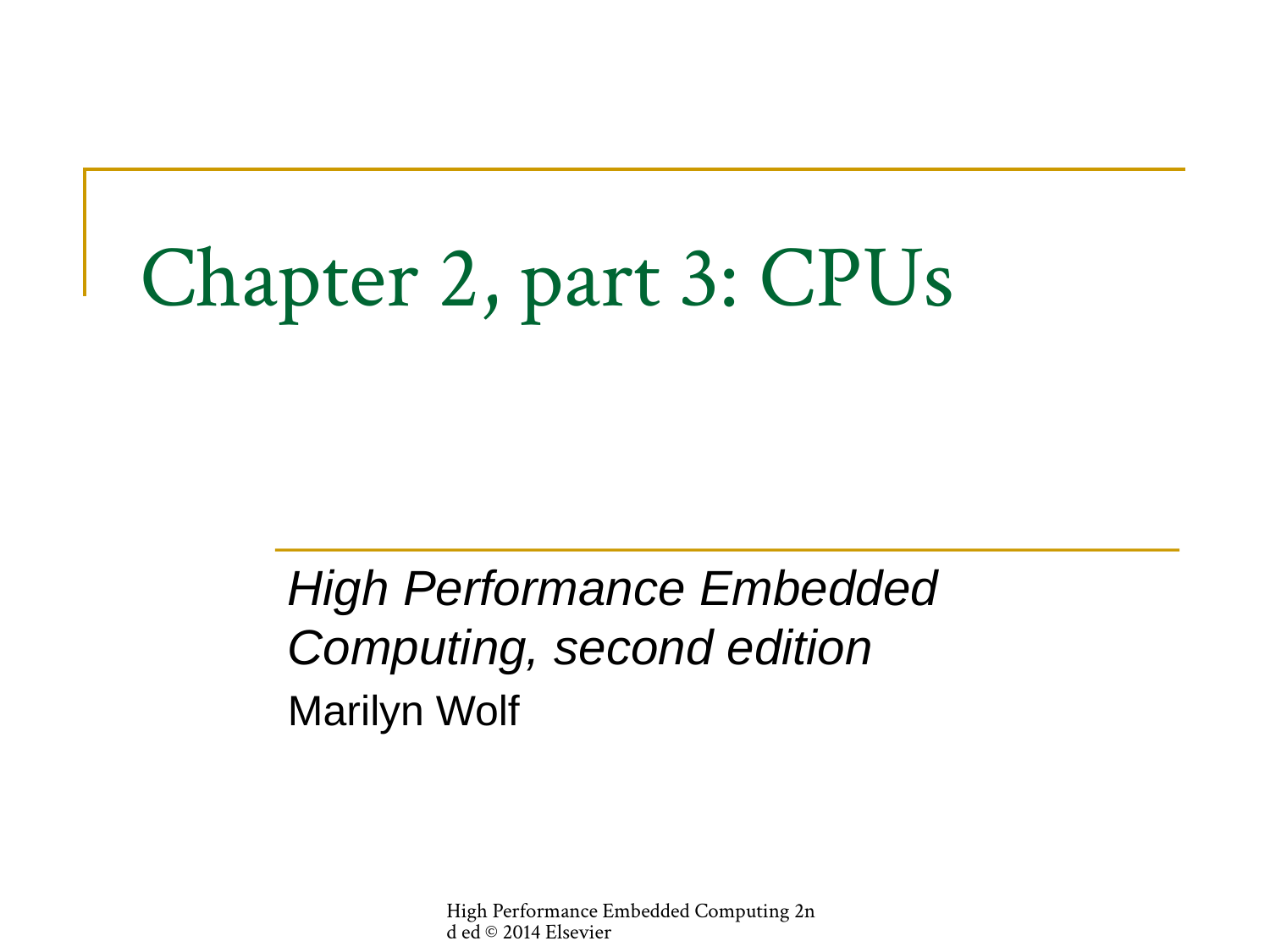

# Chapter 2, part 3: CPUs
High Performance Embedded Computing, second edition
Marilyn Wolf
High Performance Embedded Computing 2nd ed © 2014 Elsevier